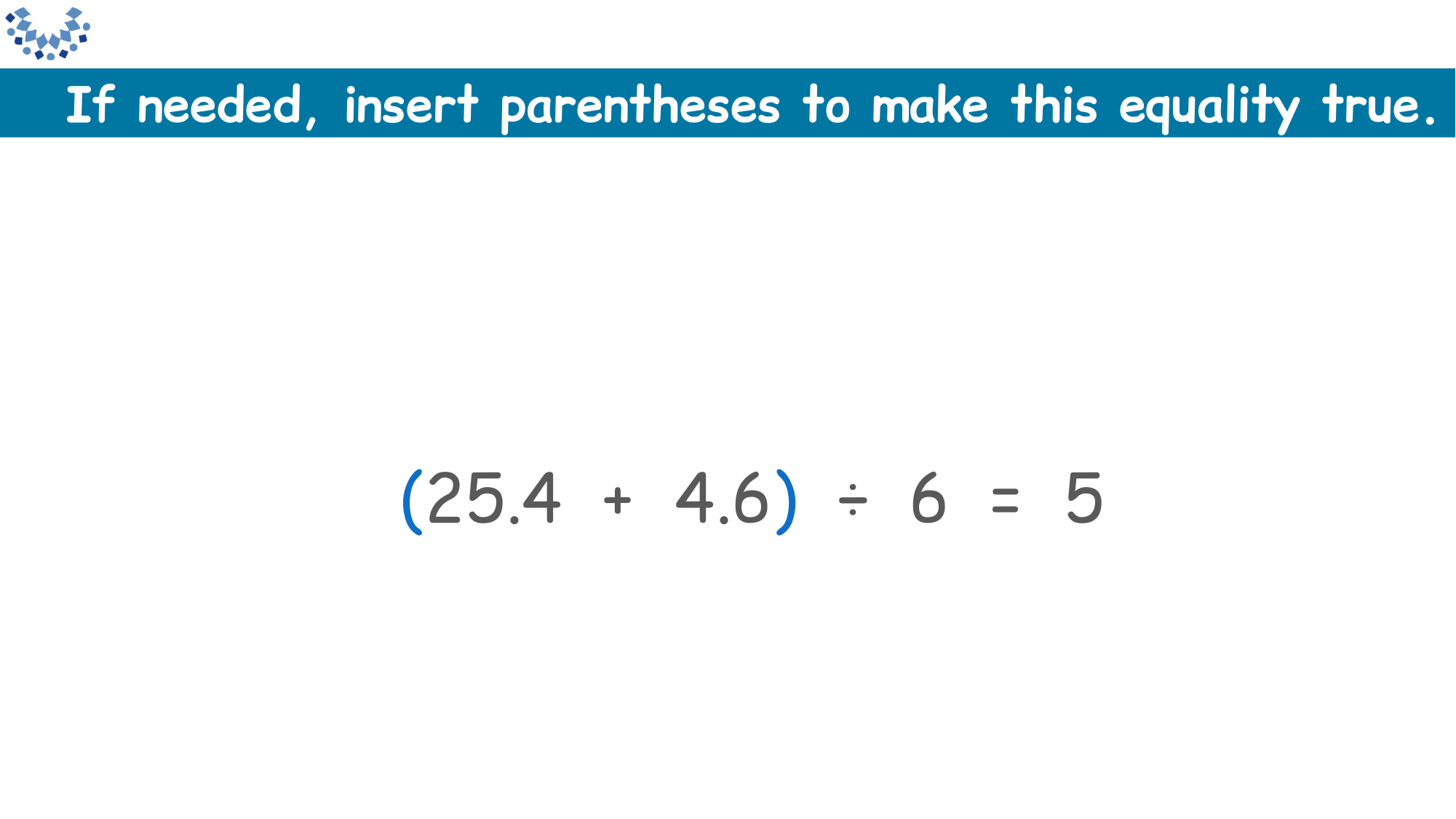

If needed, insert parentheses to make this equality true.
(25.4  +  4.6)  ÷  6  =  5